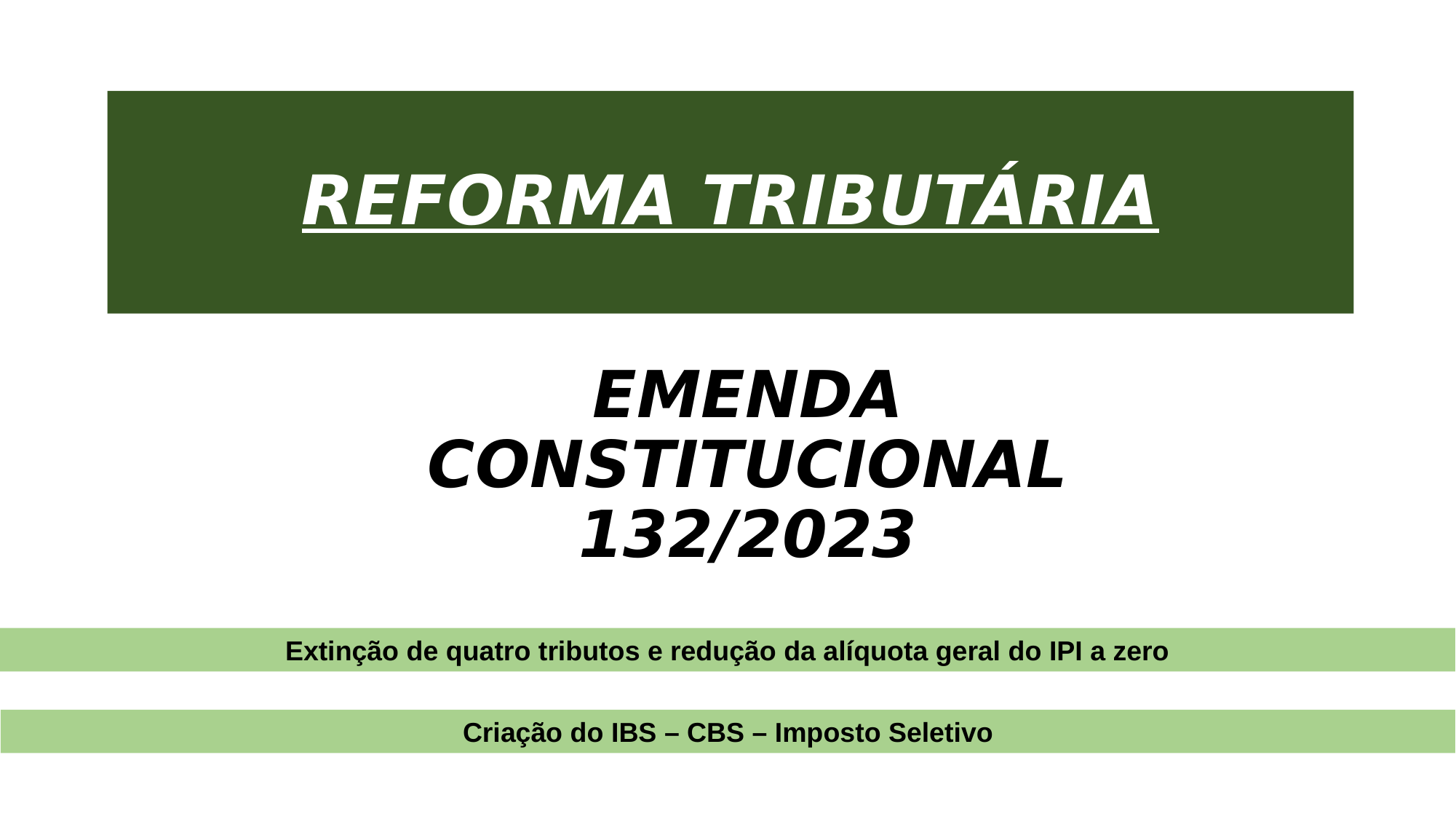

REFORMA TRIBUTÁRIA
EMENDA CONSTITUCIONAL 132/2023
Extinção de quatro tributos e redução da alíquota geral do IPI a zero
Criação do IBS – CBS – Imposto Seletivo